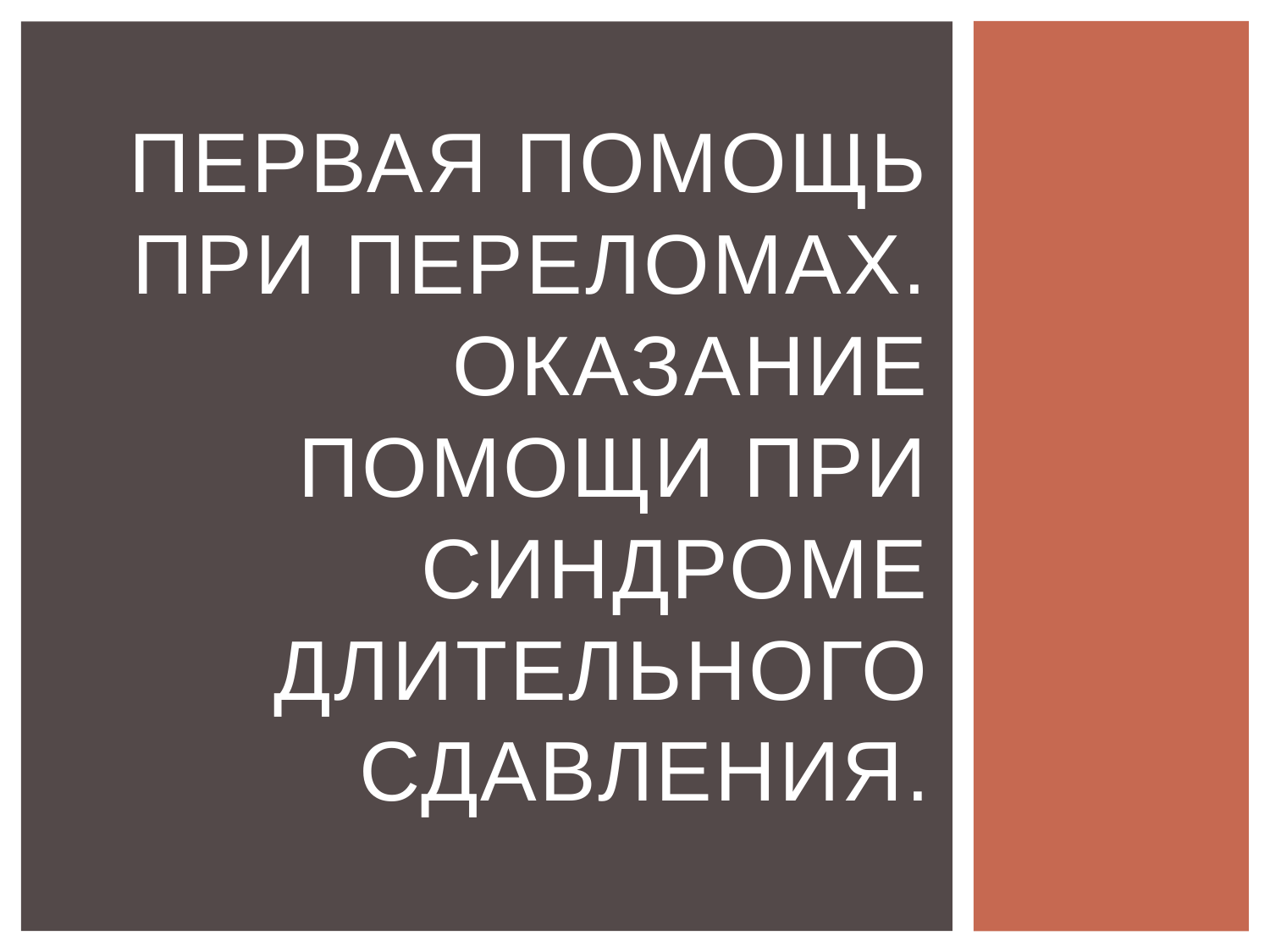

# Первая помощь при переломах. Оказание помощи при синдроме длительного сдавления.